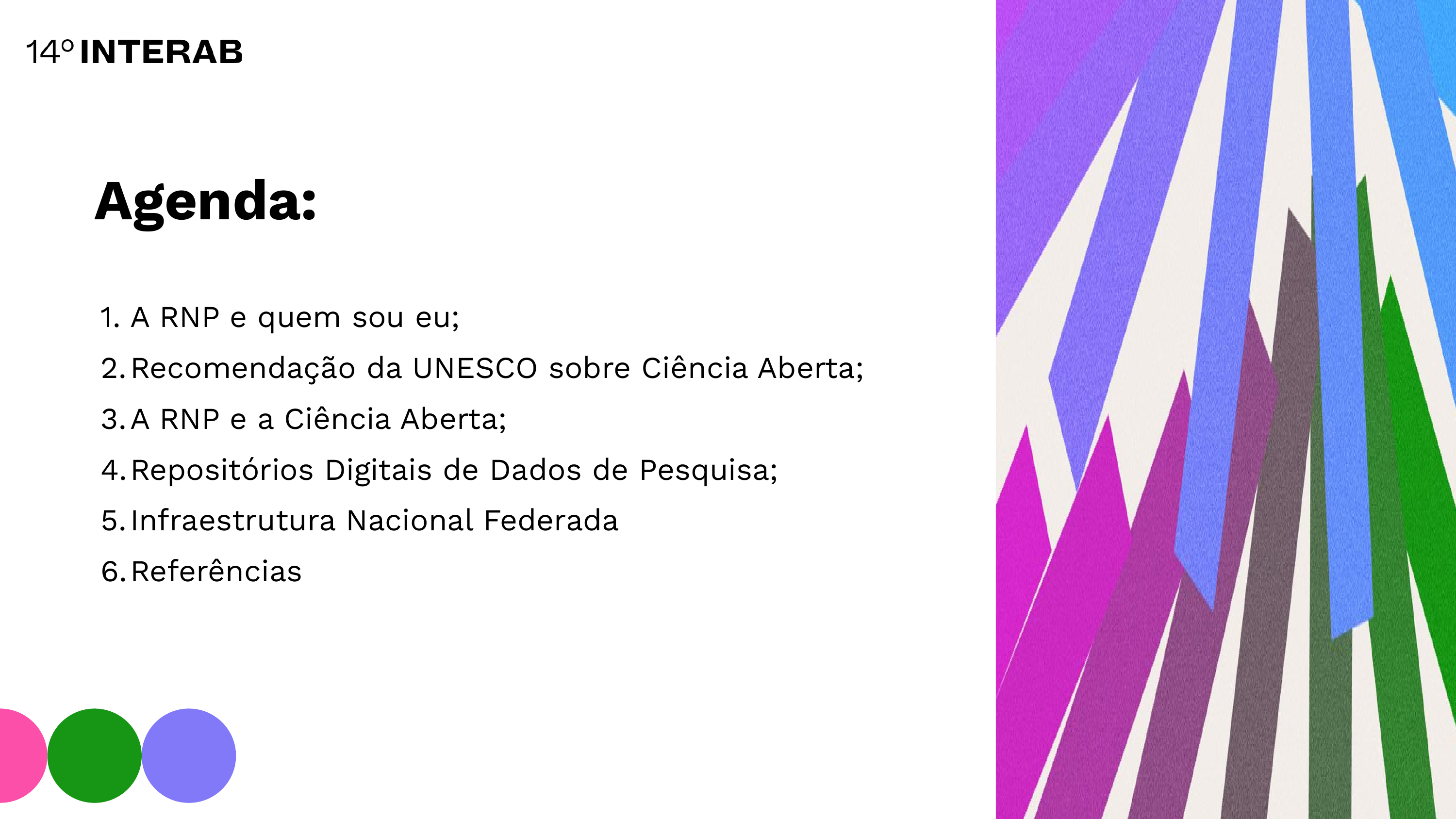

Agenda:

A RNP e quem sou eu;
Recomendação da UNESCO sobre Ciência Aberta;
A RNP e a Ciência Aberta;
Repositórios Digitais de Dados de Pesquisa;
Infraestrutura Nacional Federada
Referências